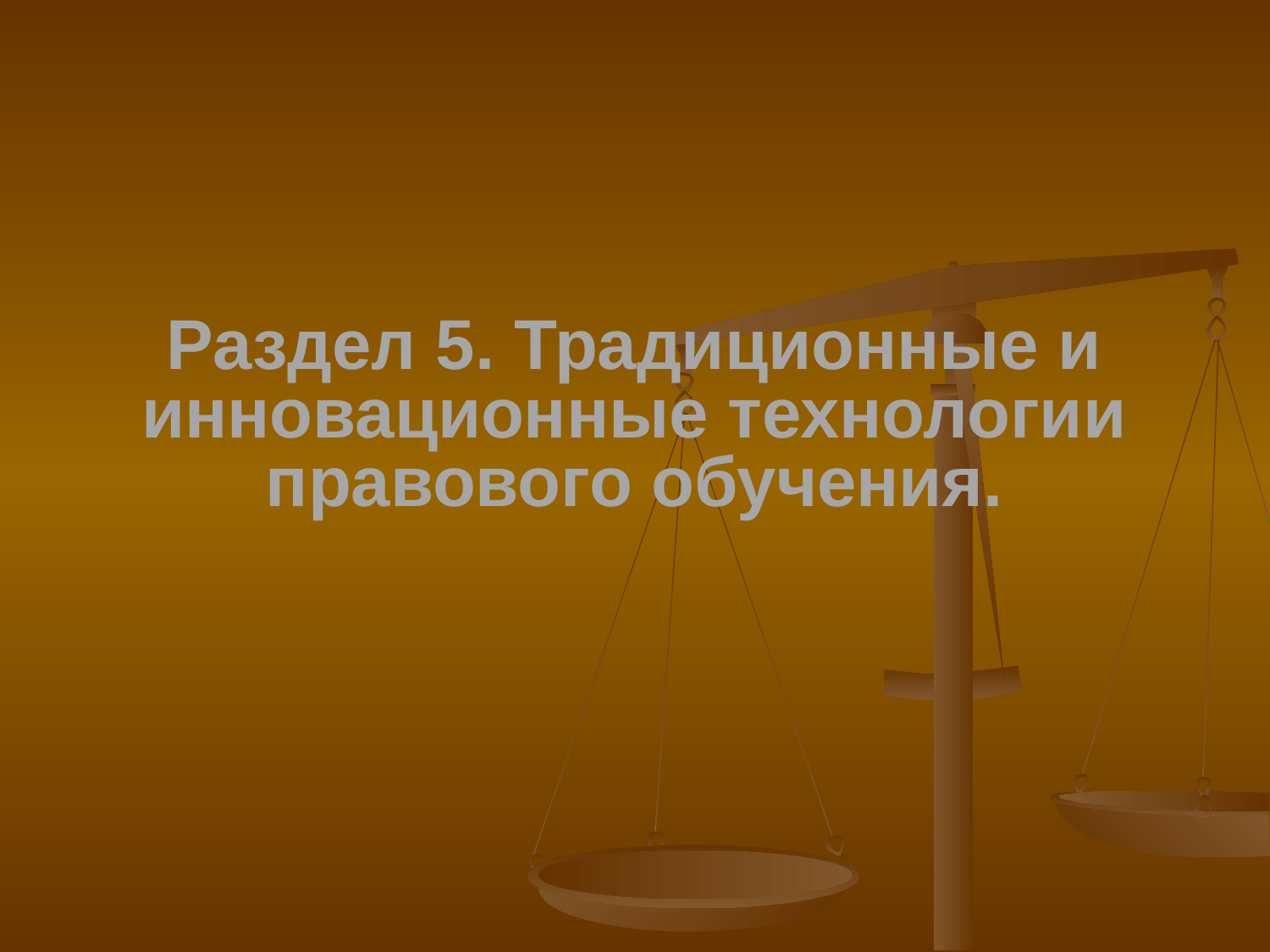

# Раздел 5. Традиционные и инновационные технологии правового обучения.